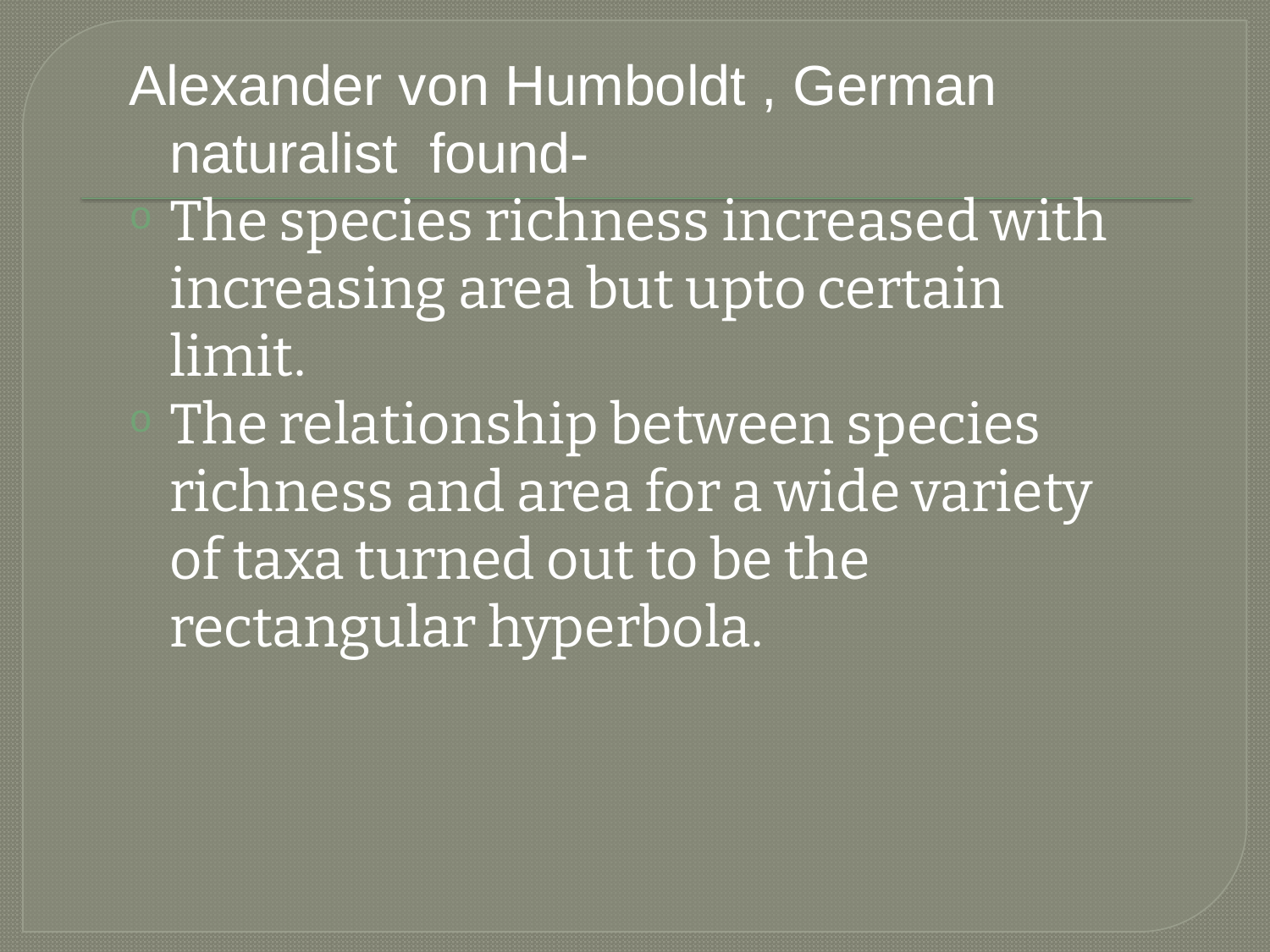

Alexander von Humboldt , German naturalist  found-
The species richness increased with increasing area but upto certain limit.
The relationship between species richness and area for a wide variety of taxa turned out to be the rectangular hyperbola.